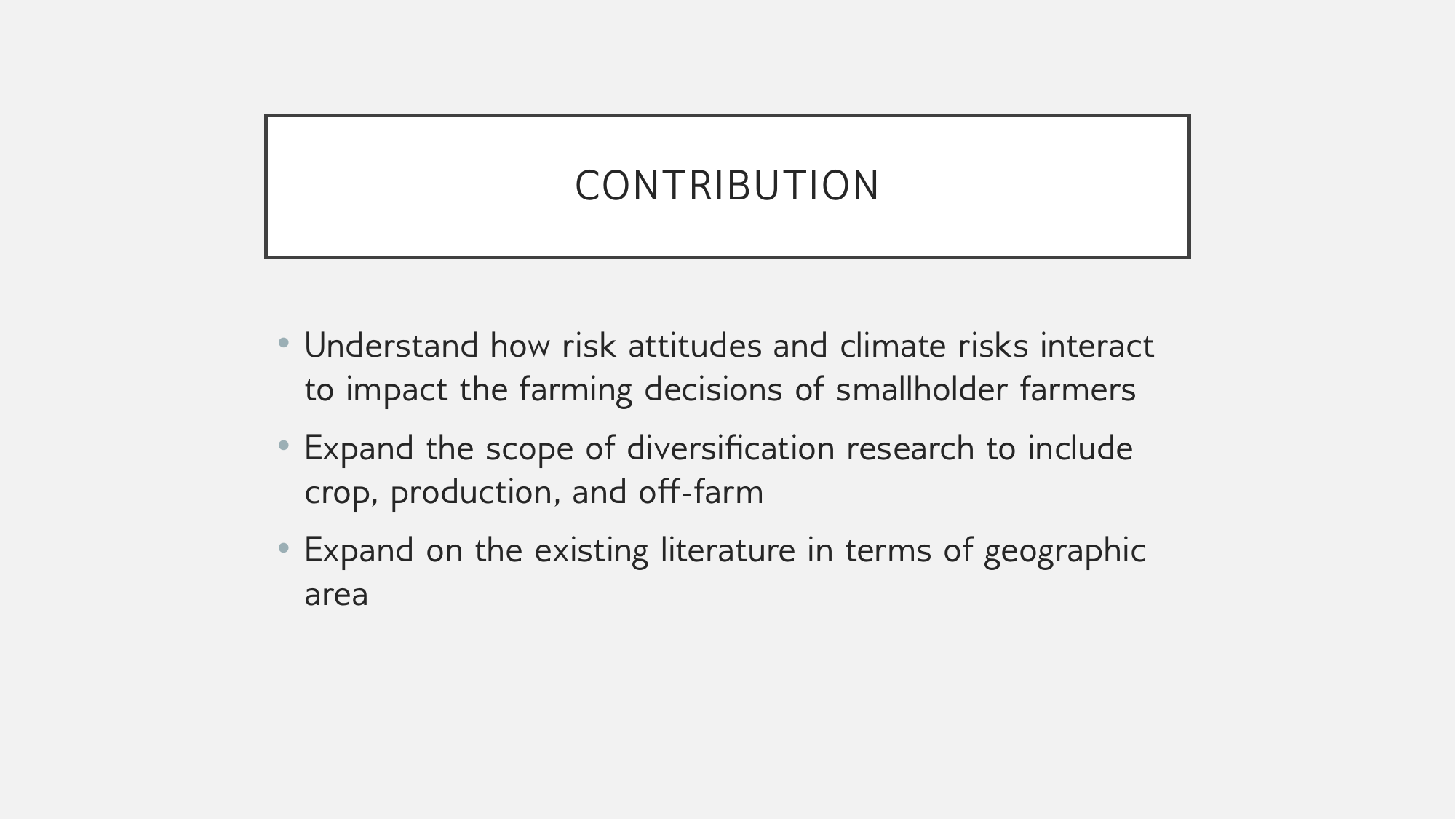

# Contribution
Understand how risk attitudes and climate risks interact to impact the farming decisions of smallholder farmers
Expand the scope of diversification research to include crop, production, and off-farm
Expand on the existing literature in terms of geographic area